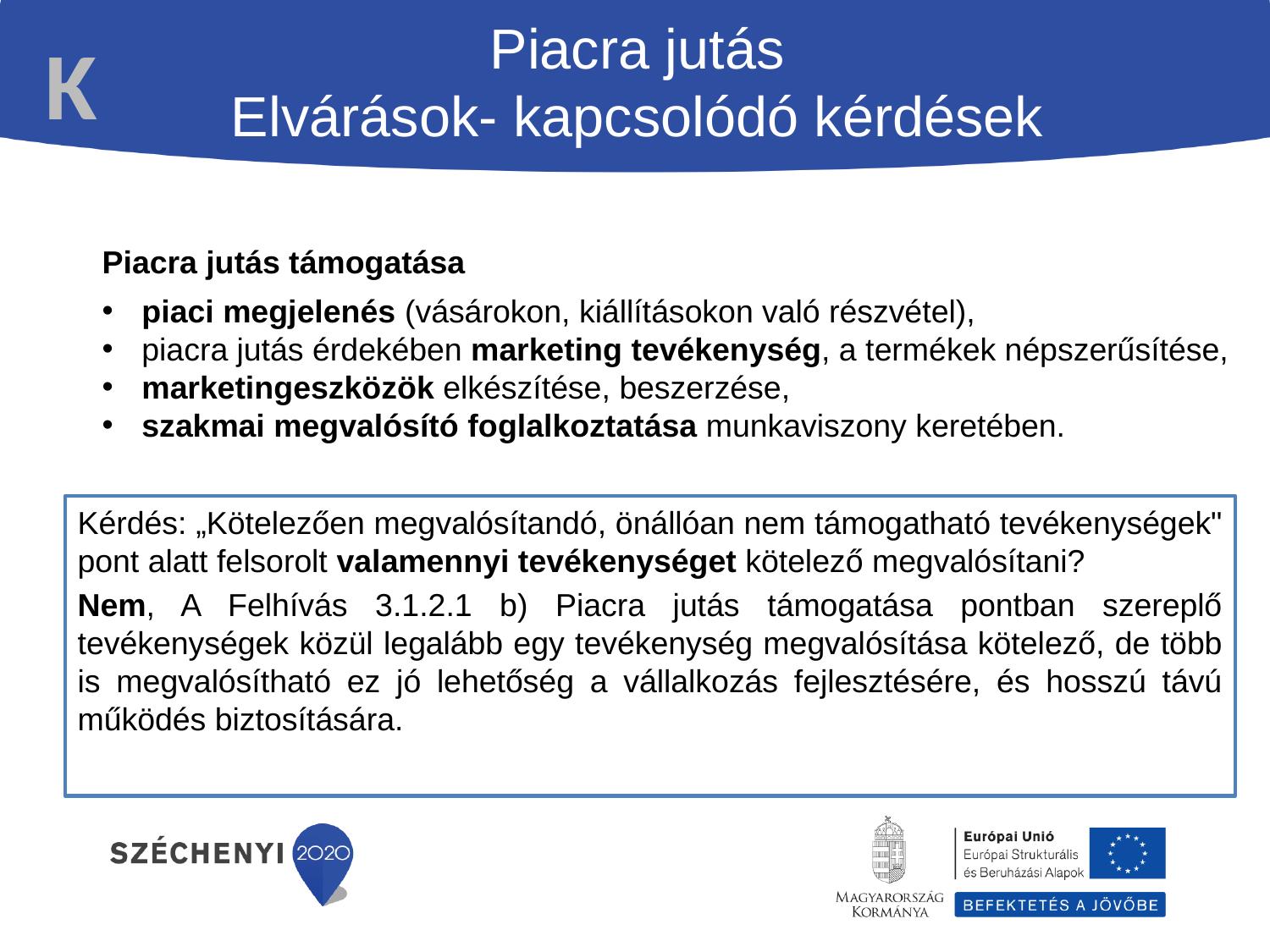

Piacra jutás
Elvárások- kapcsolódó kérdések
K
Piacra jutás támogatása
piaci megjelenés (vásárokon, kiállításokon való részvétel),
piacra jutás érdekében marketing tevékenység, a termékek népszerűsítése,
marketingeszközök elkészítése, beszerzése,
szakmai megvalósító foglalkoztatása munkaviszony keretében.
Kérdés: „Kötelezően megvalósítandó, önállóan nem támogatható tevékenységek" pont alatt felsorolt valamennyi tevékenységet kötelező megvalósítani?
Nem, A Felhívás 3.1.2.1 b) Piacra jutás támogatása pontban szereplő tevékenységek közül legalább egy tevékenység megvalósítása kötelező, de több is megvalósítható ez jó lehetőség a vállalkozás fejlesztésére, és hosszú távú működés biztosítására.